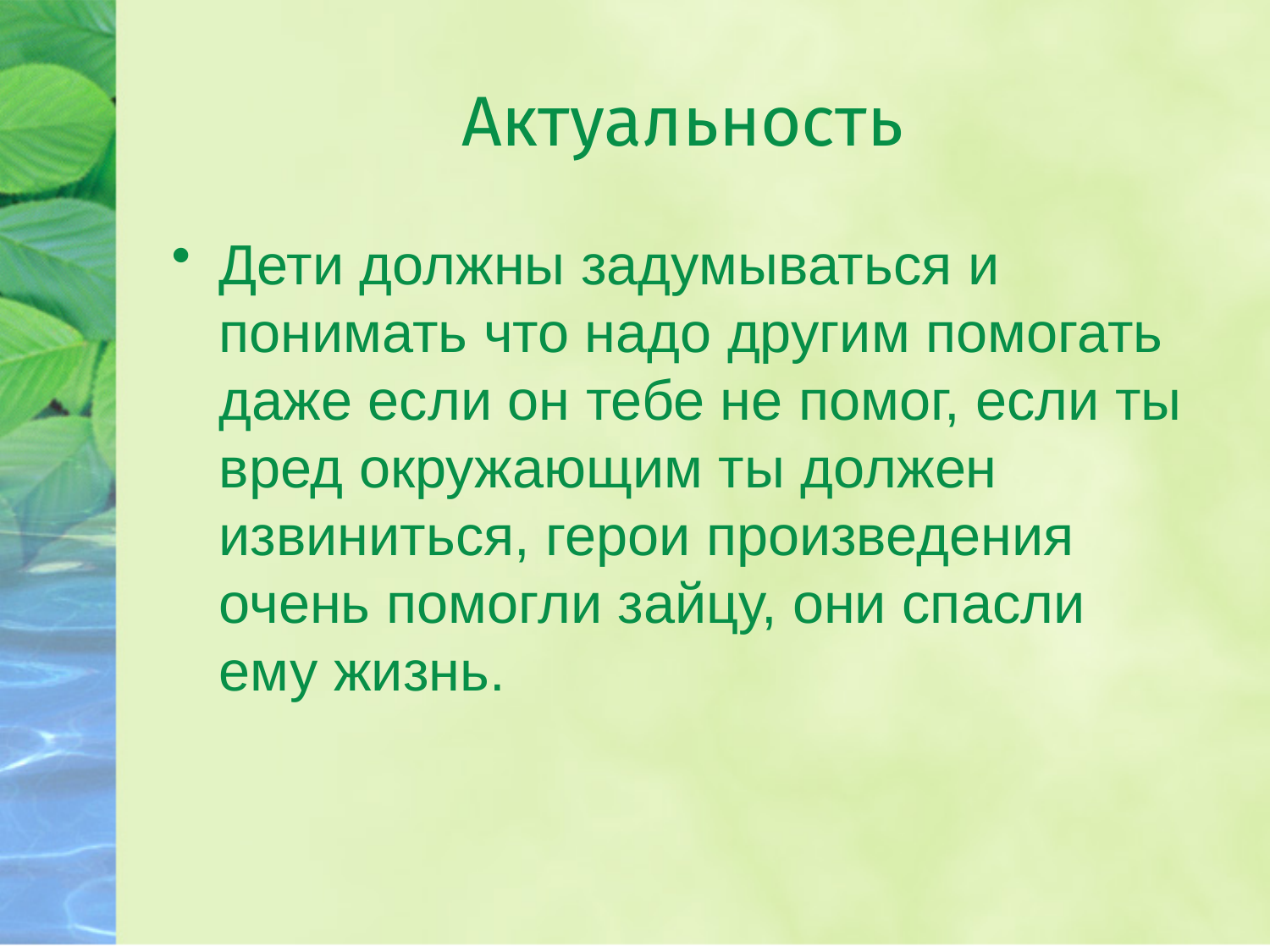

# Актуальность
Дети должны задумываться и понимать что надо другим помогать даже если он тебе не помог, если ты вред окружающим ты должен извиниться, герои произведения очень помогли зайцу, они спасли ему жизнь.